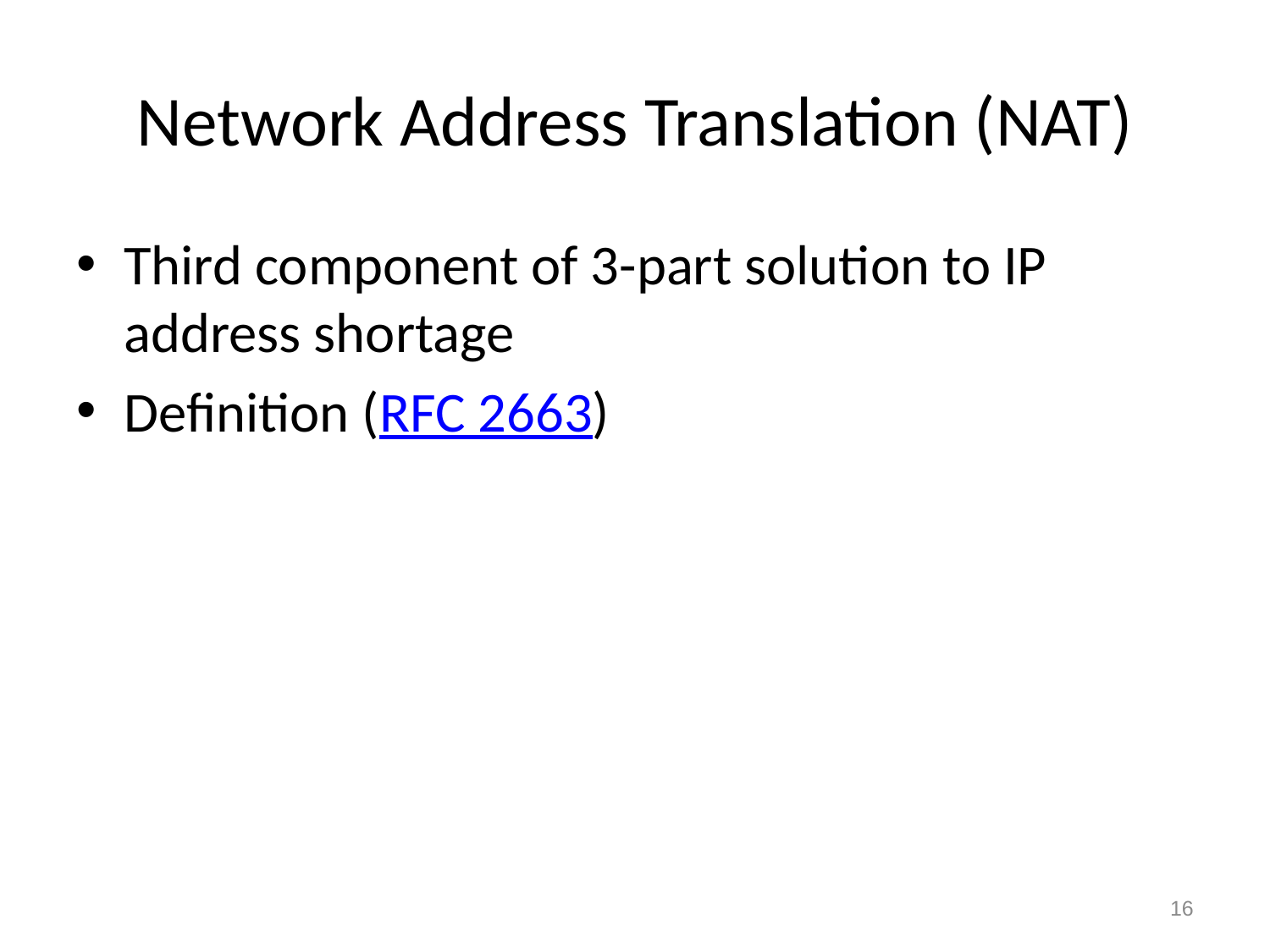

# Network Address Translation (NAT)
Third component of 3-part solution to IP address shortage
Definition (RFC 2663)
16